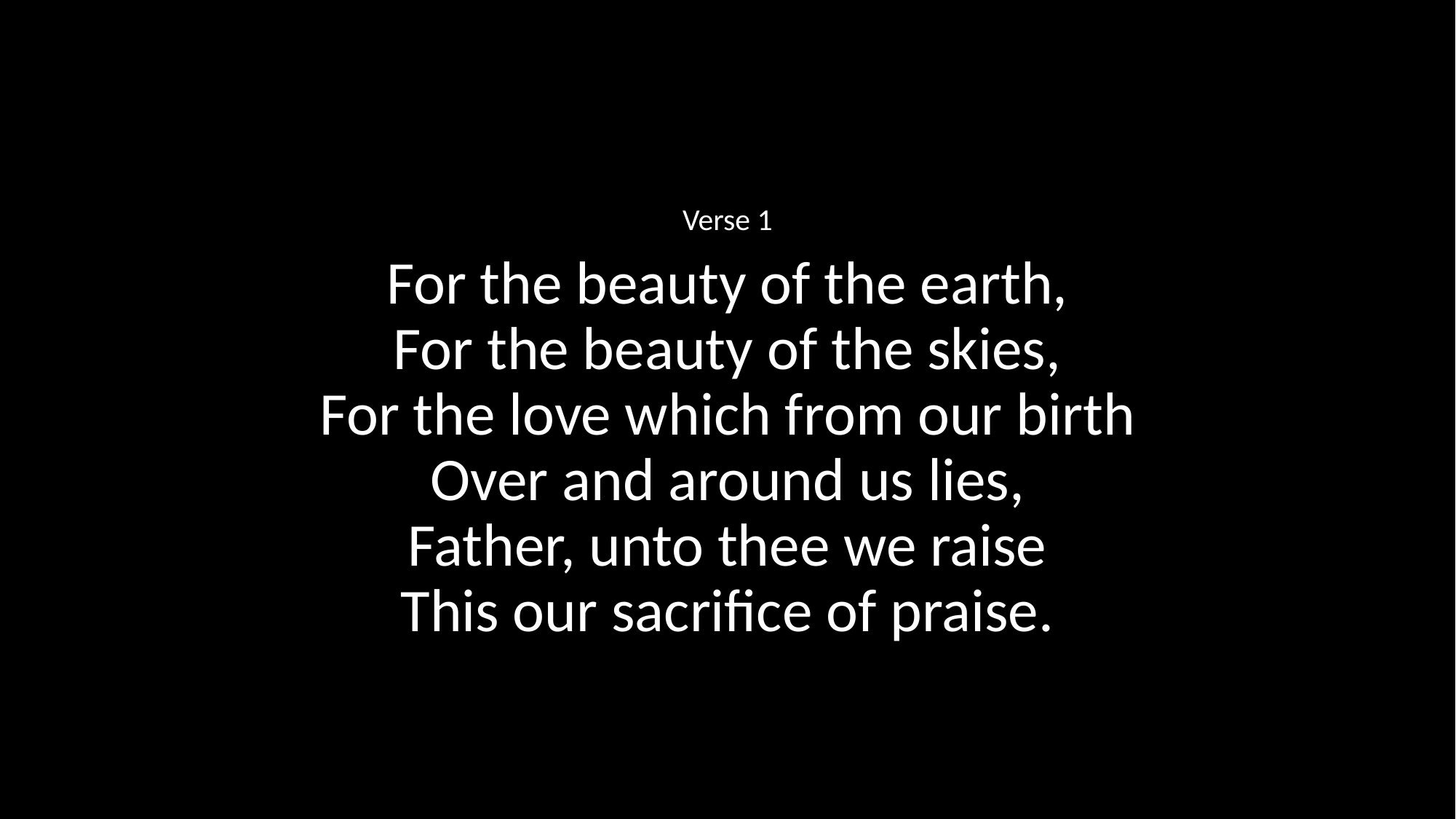

Verse 1
For the beauty of the earth,
For the beauty of the skies,
For the love which from our birth
Over and around us lies,
Father, unto thee we raise
This our sacrifice of praise.